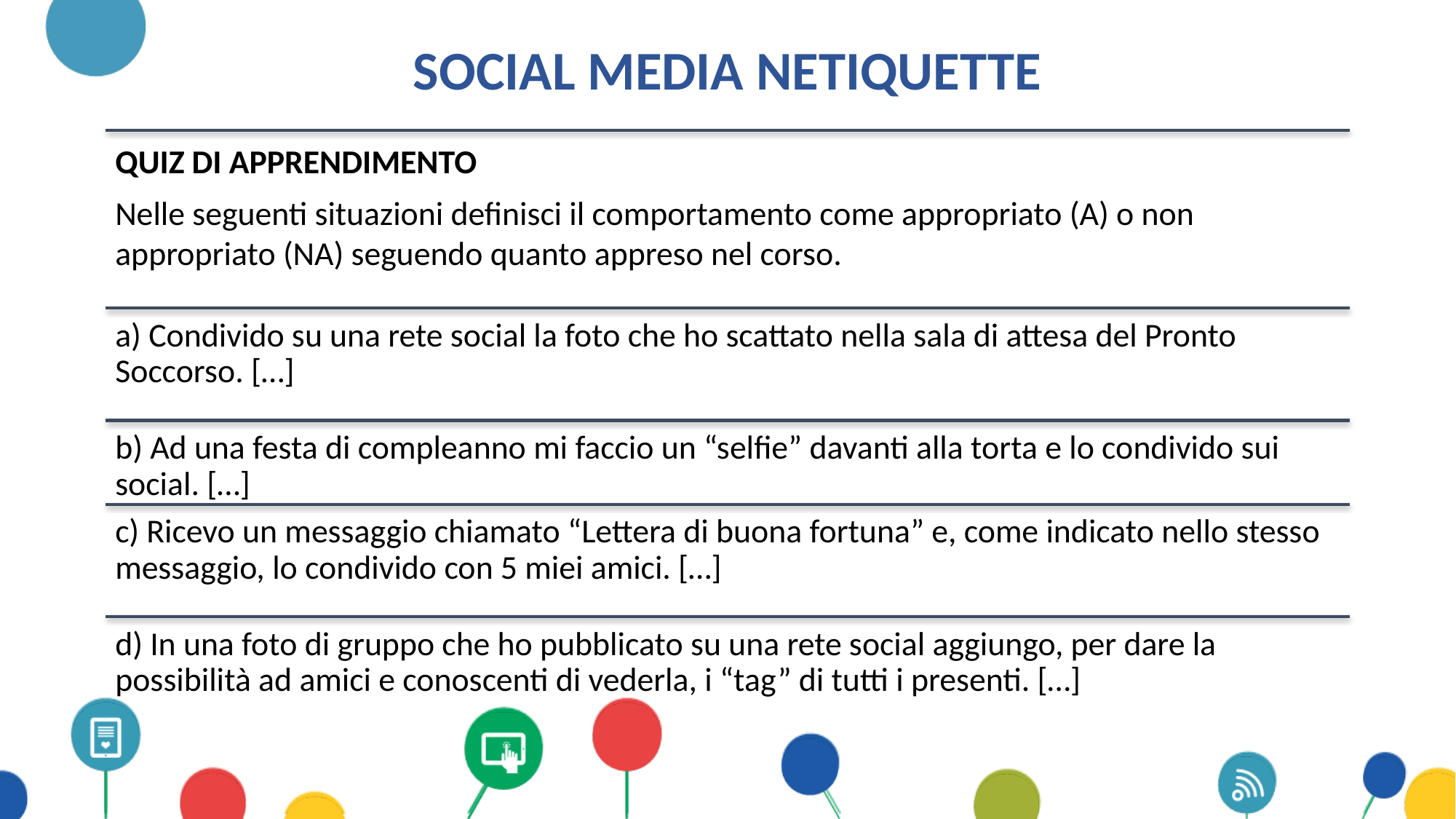

# Social media netiquette

QUIZ DI APPRENDIMENTO
Nelle seguenti situazioni definisci il comportamento come appropriato (A) o non appropriato (NA) seguendo quanto appreso nel corso.

a) Condivido su una rete social la foto che ho scattato nella sala di attesa del Pronto Soccorso. […]

b) Ad una festa di compleanno mi faccio un “selfie” davanti alla torta e lo condivido sui social. […]

c) Ricevo un messaggio chiamato “Lettera di buona fortuna” e, come indicato nello stesso messaggio, lo condivido con 5 miei amici. […]

d) In una foto di gruppo che ho pubblicato su una rete social aggiungo, per dare la possibilità ad amici e conoscenti di vederla, i “tag” di tutti i presenti. […]